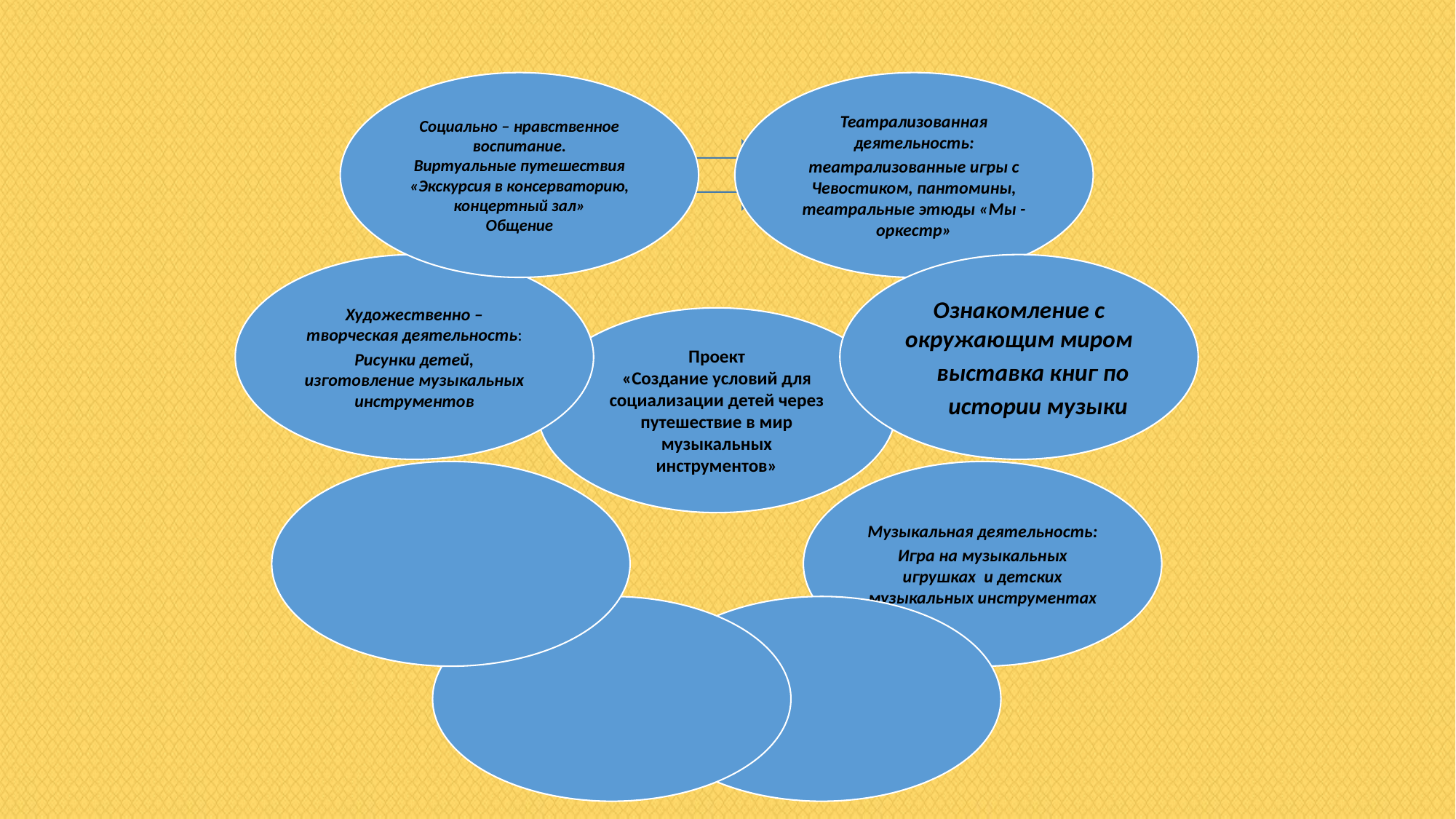

Проект
«Создание условий для социализации детей через путешествие в мир музыкальных инструментов»
Театрализованная деятельность:
театрализованные игры с Чевостиком, пантомины, театральные этюды «Мы - оркестр»
Ознакомление с окружающим миром
     выставка книг по
       истории музыки
Музыкальная деятельность:
Игра на музыкальных игрушках  и детских музыкальных инструментах
Художественно – творческая деятельность:
Рисунки детей, изготовление музыкальных инструментов
Социально – нравственное воспитание.
Виртуальные путешествия «Экскурсия в консерваторию, концертный зал»
Общение